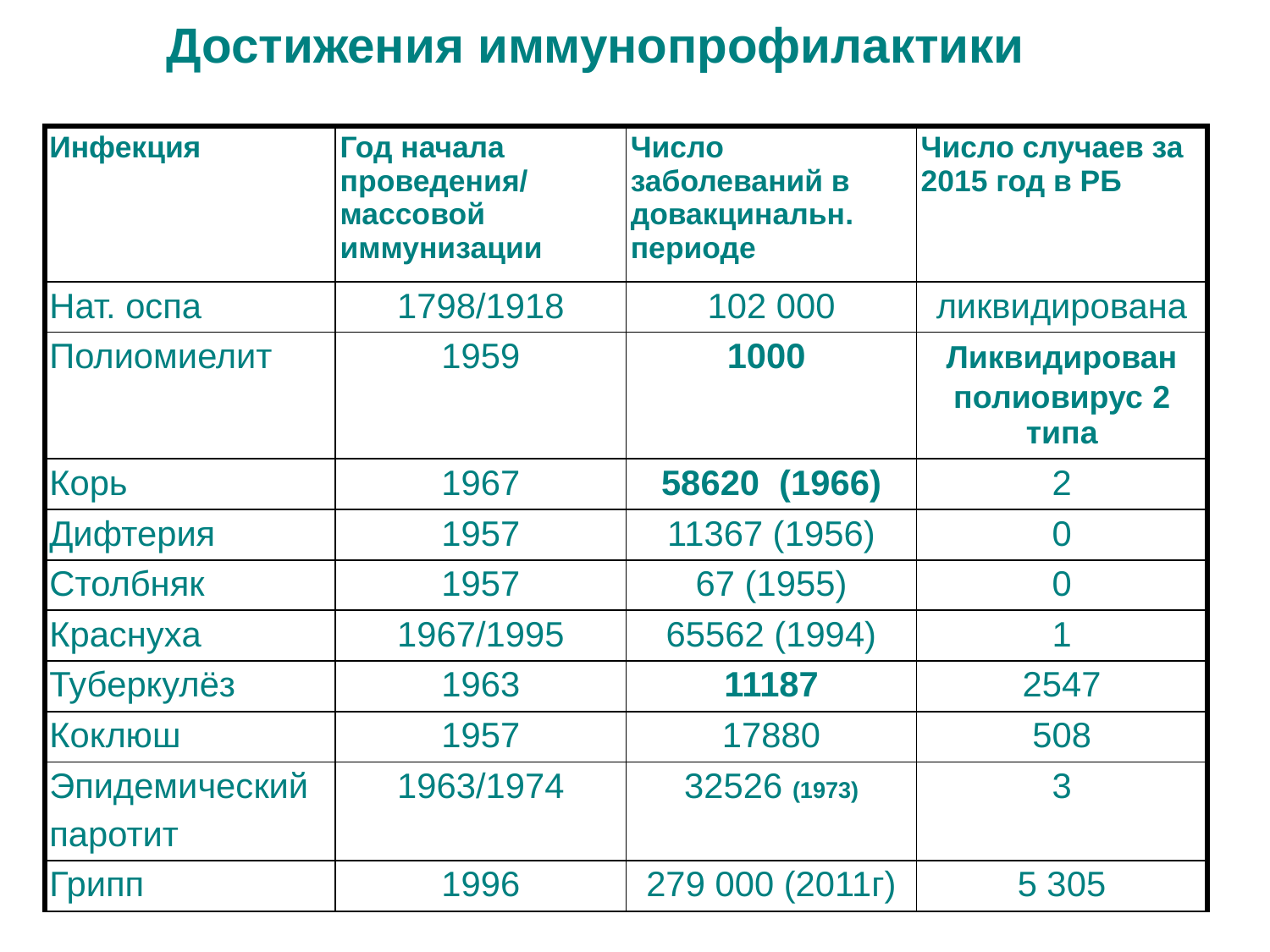

Достижения иммунопрофилактики
| Инфекция | Год начала проведения/ массовой иммунизации | Число заболеваний в довакцинальн. периоде | Число случаев за 2015 год в РБ |
| --- | --- | --- | --- |
| Нат. оспа | 1798/1918 | 102 000 | ликвидирована |
| Полиомиелит | 1959 | 1000 | Ликвидирован полиовирус 2 типа |
| Корь | 1967 | 58620 (1966) | 2 |
| Дифтерия | 1957 | 11367 (1956) | 0 |
| Столбняк | 1957 | 67 (1955) | 0 |
| Краснуха | 1967/1995 | 65562 (1994) | 1 |
| Туберкулёз | 1963 | 11187 | 2547 |
| Коклюш | 1957 | 17880 | 508 |
| Эпидемический паротит | 1963/1974 | 32526 (1973) | 3 |
| Грипп | 1996 | 279 000 (2011г) | 5 305 |